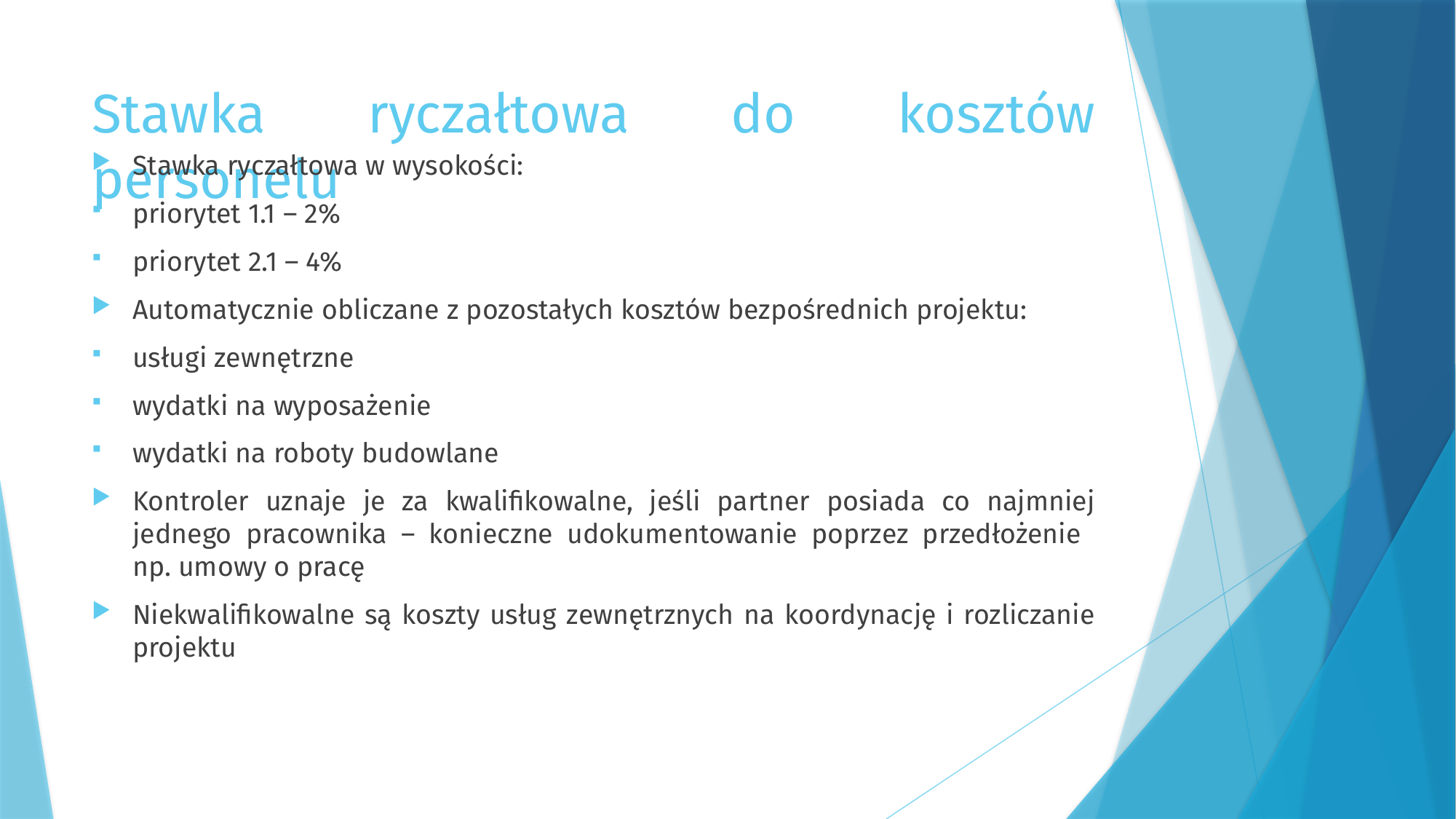

# Stawka ryczałtowa do kosztów personelu
Stawka ryczałtowa w wysokości:
priorytet 1.1 – 2%
priorytet 2.1 – 4%
Automatycznie obliczane z pozostałych kosztów bezpośrednich projektu:
usługi zewnętrzne
wydatki na wyposażenie
wydatki na roboty budowlane
Kontroler uznaje je za kwalifikowalne, jeśli partner posiada co najmniej jednego pracownika – konieczne udokumentowanie poprzez przedłożenie
np. umowy o pracę
Niekwalifikowalne są koszty usług zewnętrznych na koordynację i rozliczanie projektu